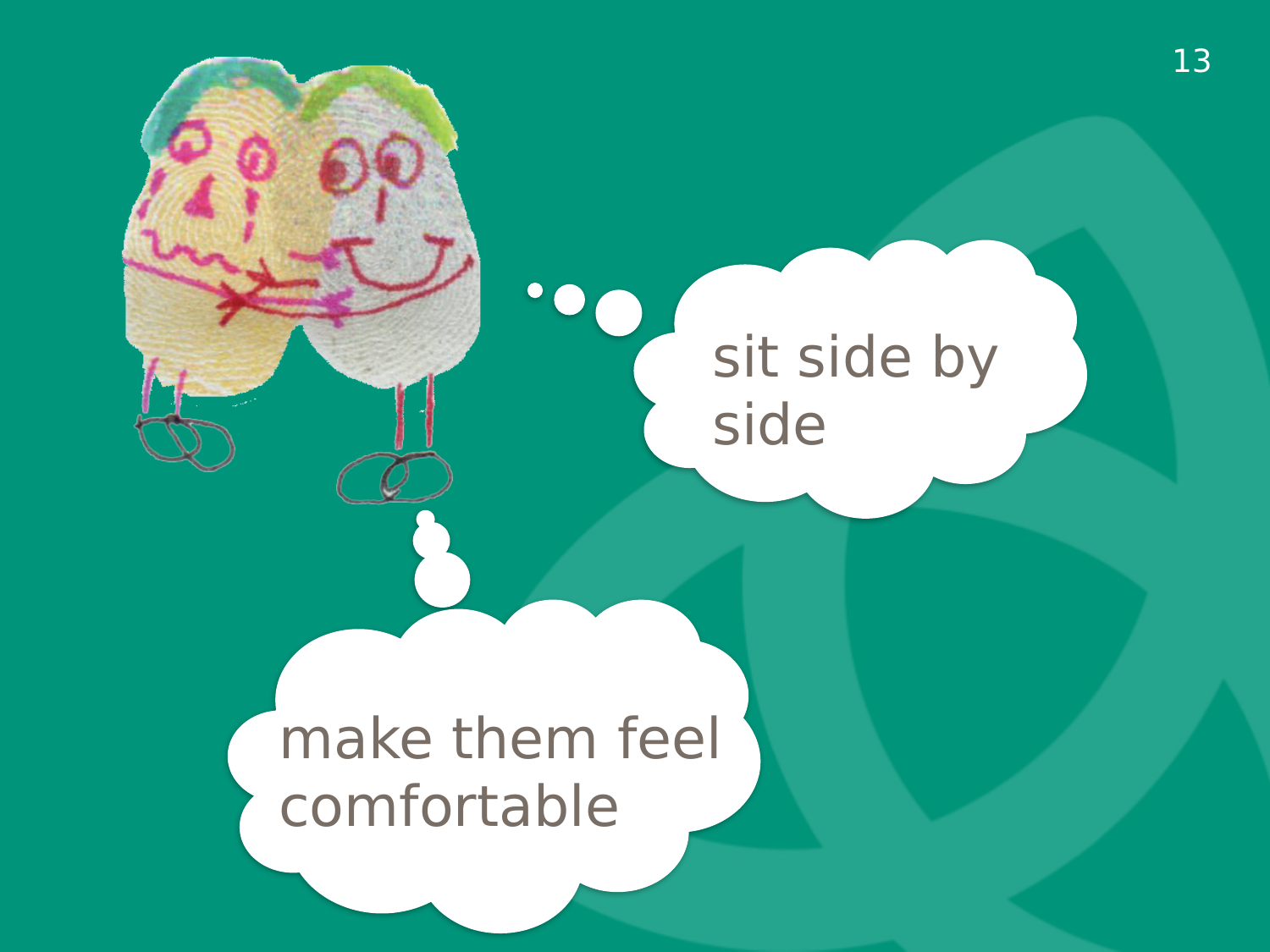

13

sit side by side

make them feel comfortable